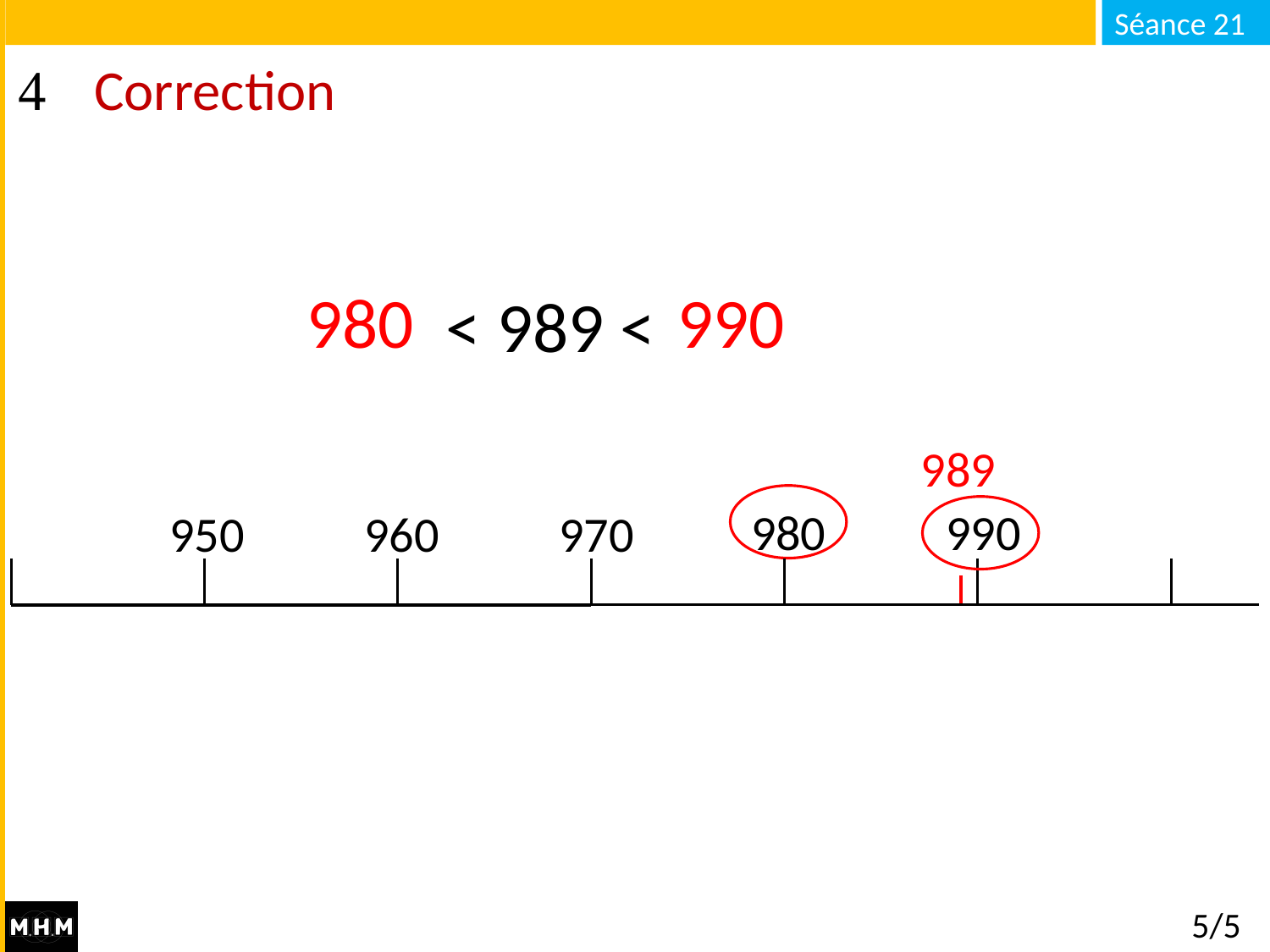

# Correction
980
990
… < 989 < …
989

980
990
950
960
970

5/5